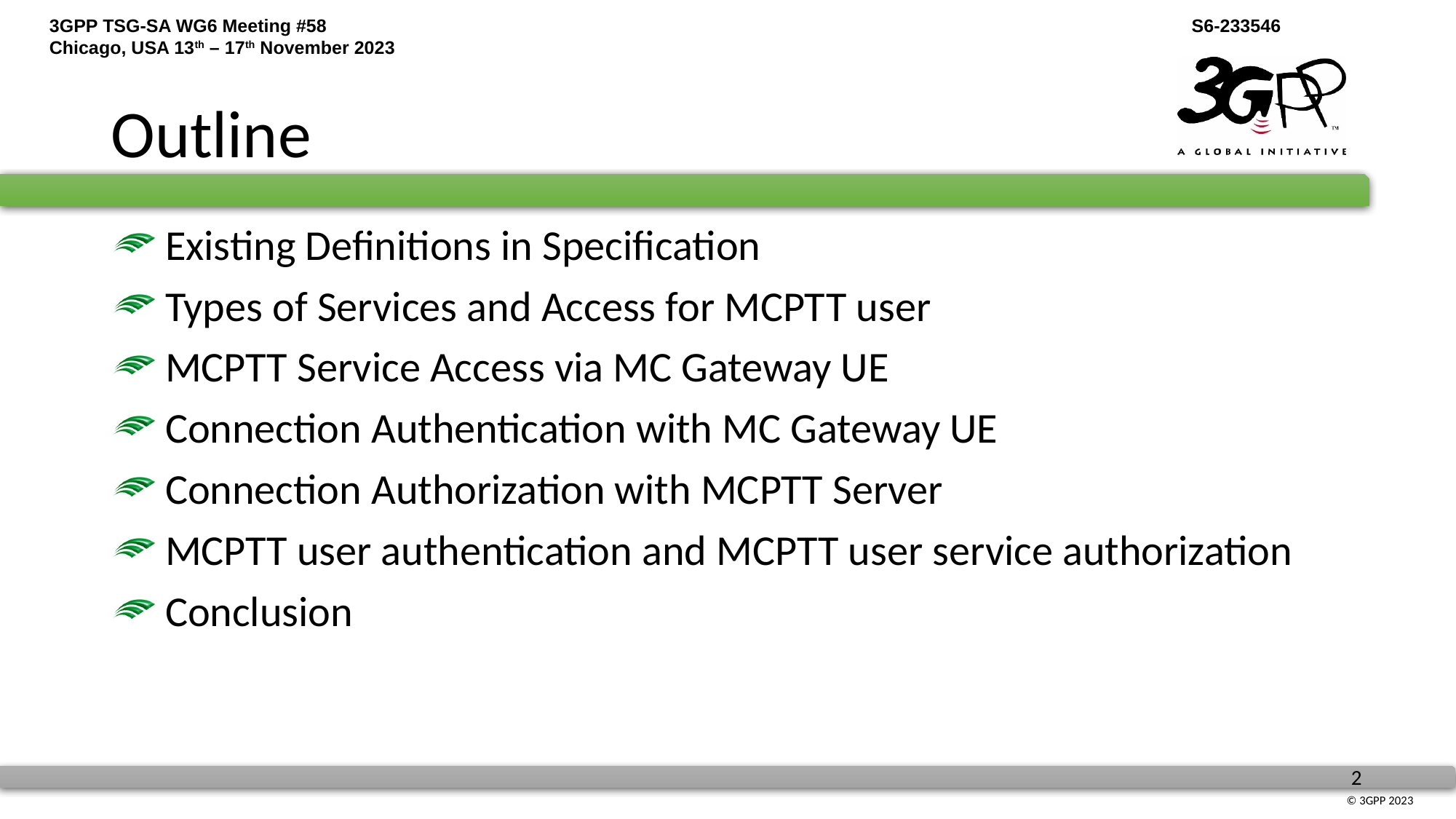

# Outline
 Existing Definitions in Specification
 Types of Services and Access for MCPTT user
 MCPTT Service Access via MC Gateway UE
 Connection Authentication with MC Gateway UE
 Connection Authorization with MCPTT Server
 MCPTT user authentication and MCPTT user service authorization
 Conclusion